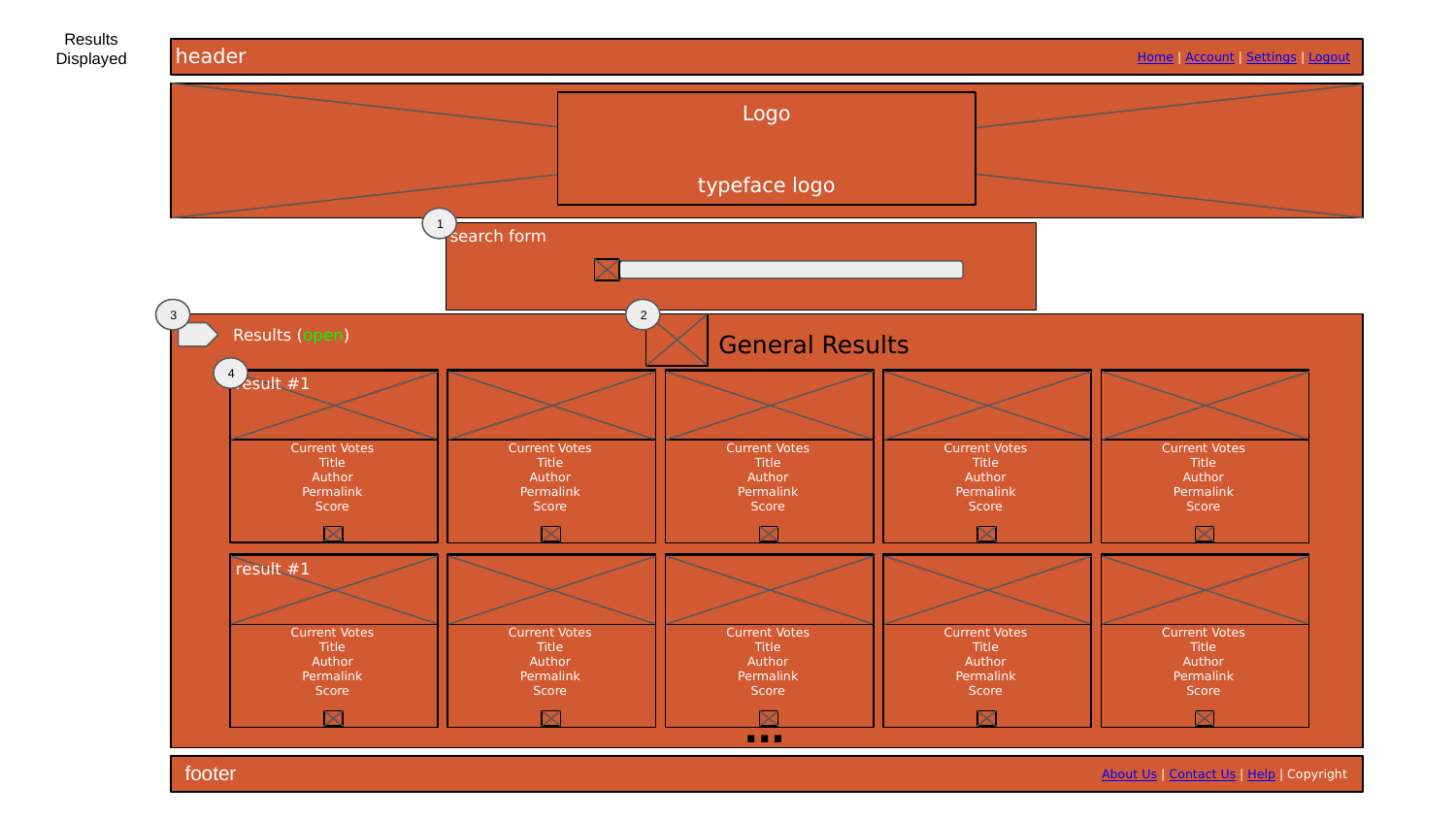

Results Displayed
header
 Home | Account | Settings | Logout

Logo

typeface logo
1
search form

2
3
Results (open)

General Results

4
result #1

Current Votes
Title
Author
Permalink
Score

Current Votes
Title
Author
Permalink
Score
Current Votes
Title
Author
Permalink
Score
Current Votes
Title
Author
Permalink
Score
Current Votes
Title
Author
Permalink
Score

result #1

Current Votes
Title
Author
Permalink
Score

Current Votes
Title
Author
Permalink
Score
Current Votes
Title
Author
Permalink
Score
Current Votes
Title
Author
Permalink
Score
Current Votes
Title
Author
Permalink
Score
...

footer
About Us | Contact Us | Help | Copyright